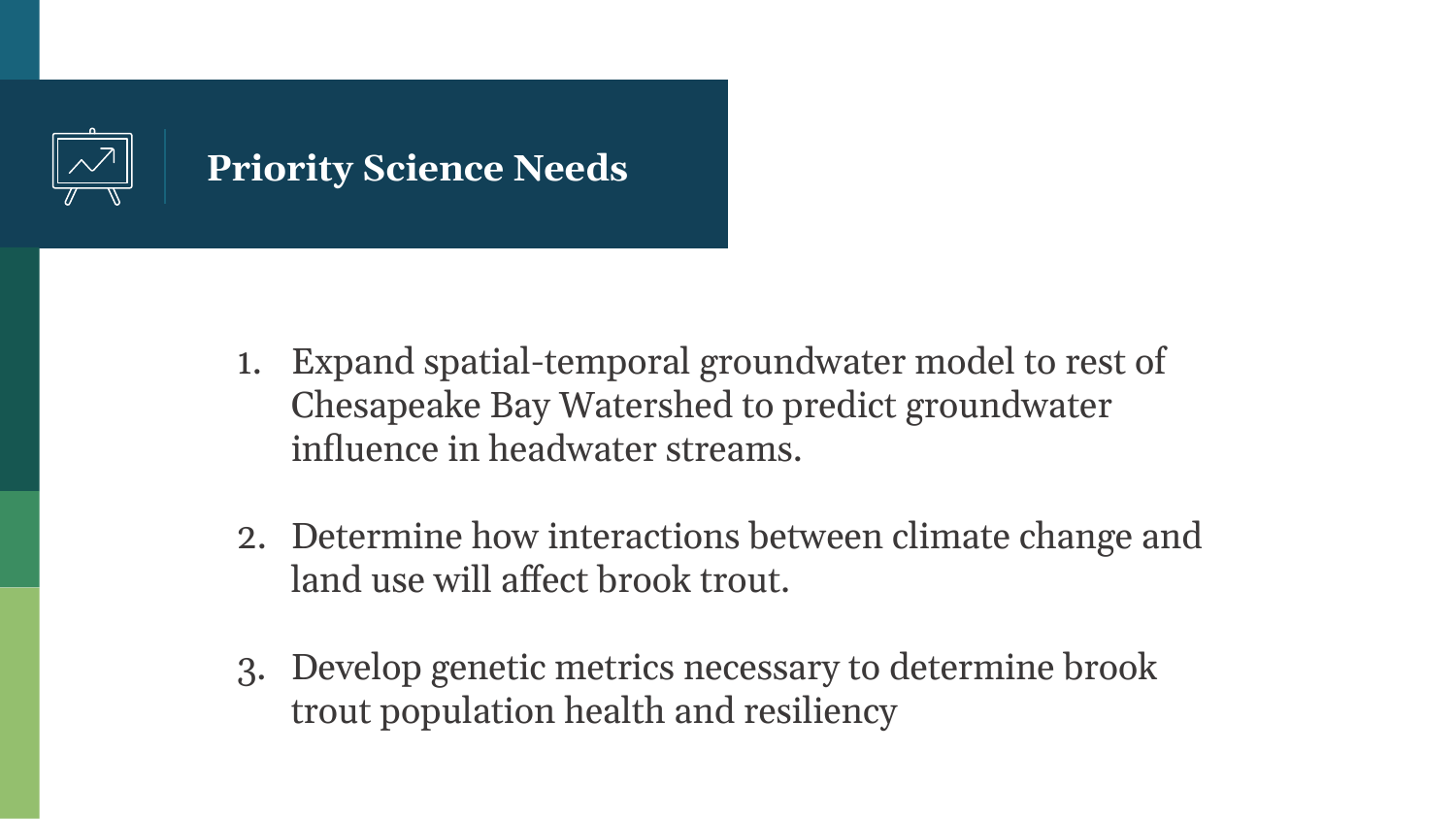

# Priority Science Needs

Expand spatial-temporal groundwater model to rest of Chesapeake Bay Watershed to predict groundwater influence in headwater streams.

2. 	Determine how interactions between climate change and land use will affect brook trout.

3. 	Develop genetic metrics necessary to determine brook trout population health and resiliency